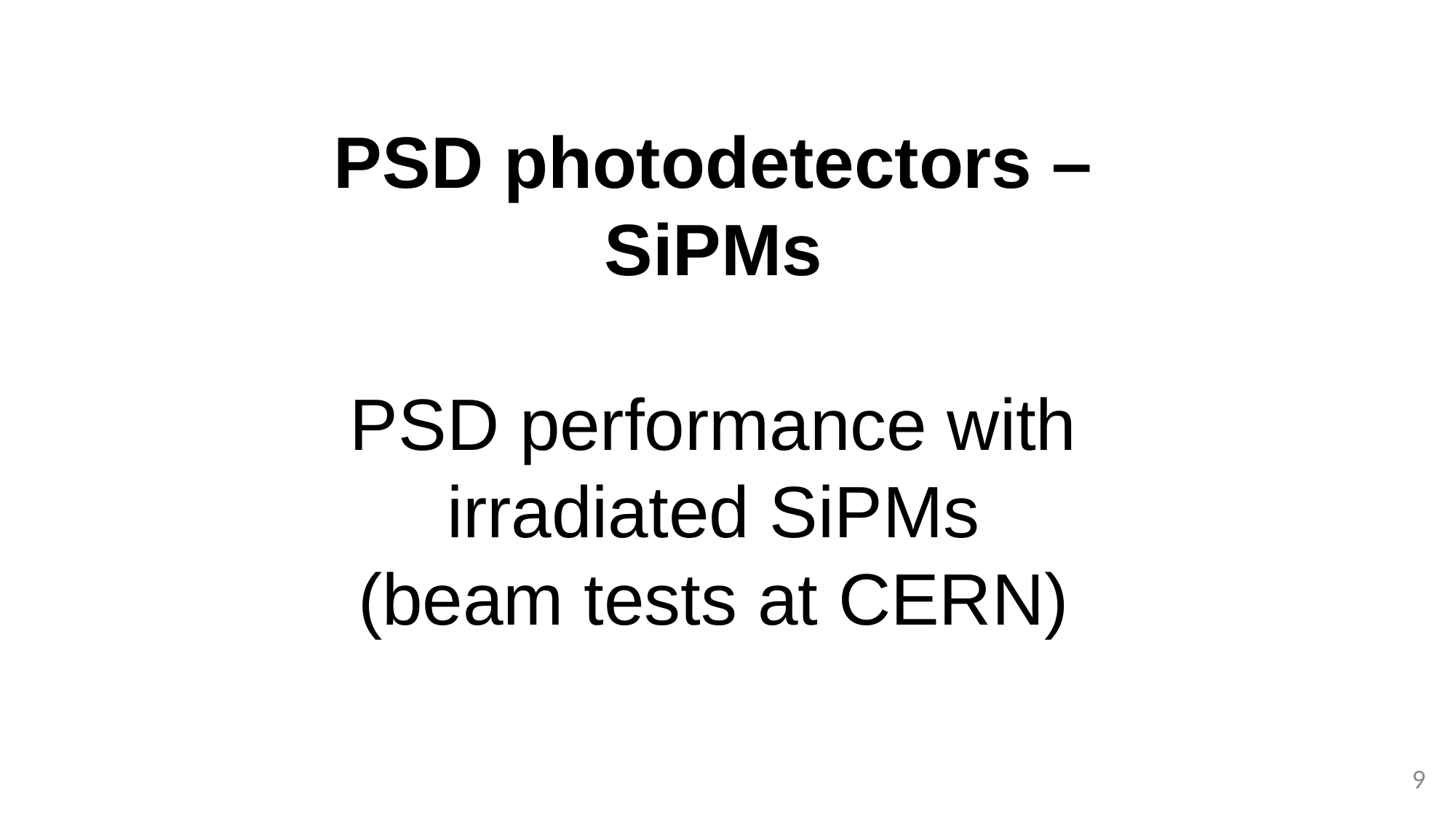

PSD photodetectors – SiPMs

PSD performance with
irradiated SiPMs
(beam tests at CERN)
9